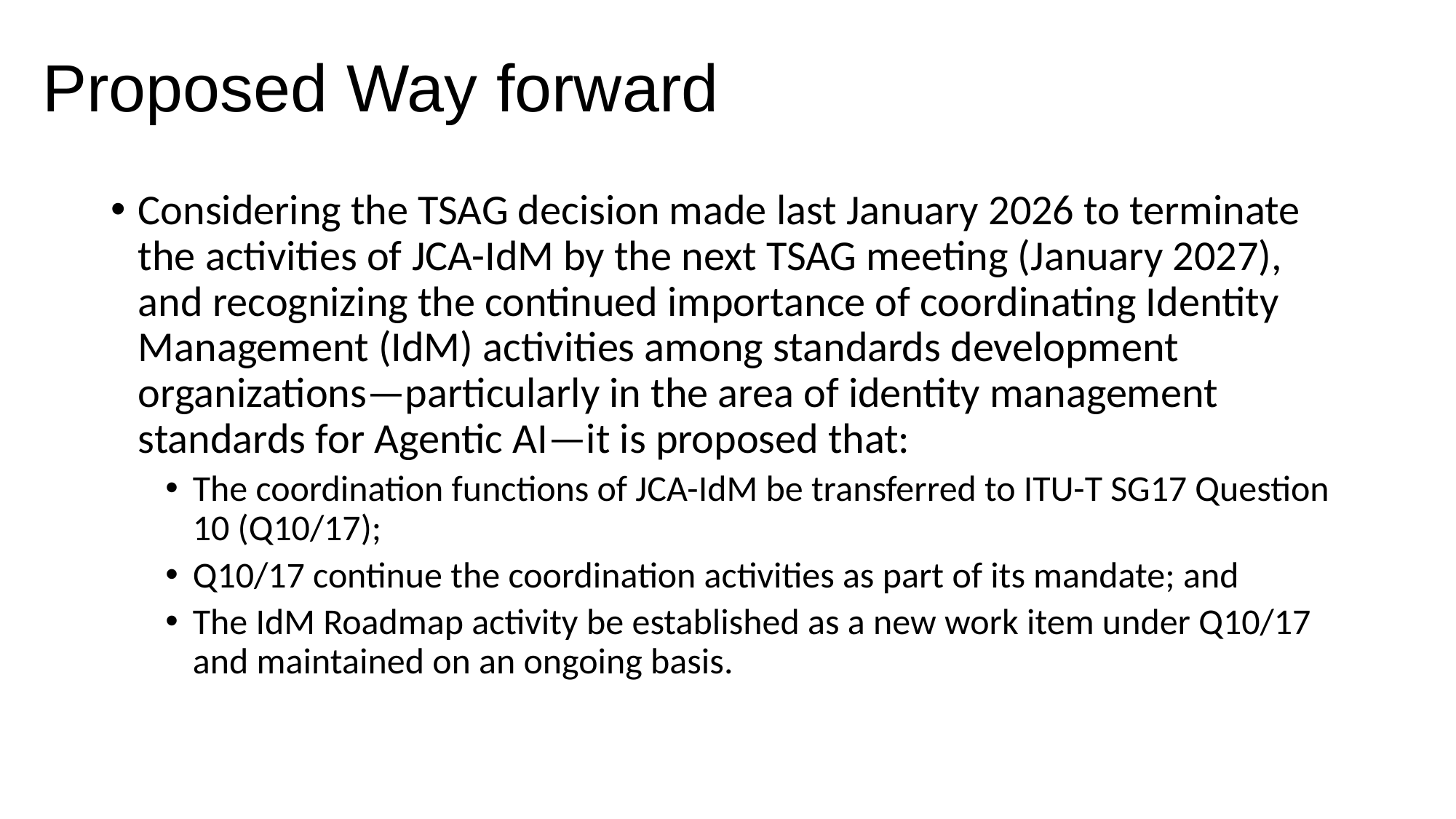

# Proposed Way forward
Considering the TSAG decision made last January 2026 to terminate the activities of JCA-IdM by the next TSAG meeting (January 2027), and recognizing the continued importance of coordinating Identity Management (IdM) activities among standards development organizations—particularly in the area of identity management standards for Agentic AI—it is proposed that:
The coordination functions of JCA-IdM be transferred to ITU-T SG17 Question 10 (Q10/17);
Q10/17 continue the coordination activities as part of its mandate; and
The IdM Roadmap activity be established as a new work item under Q10/17 and maintained on an ongoing basis.